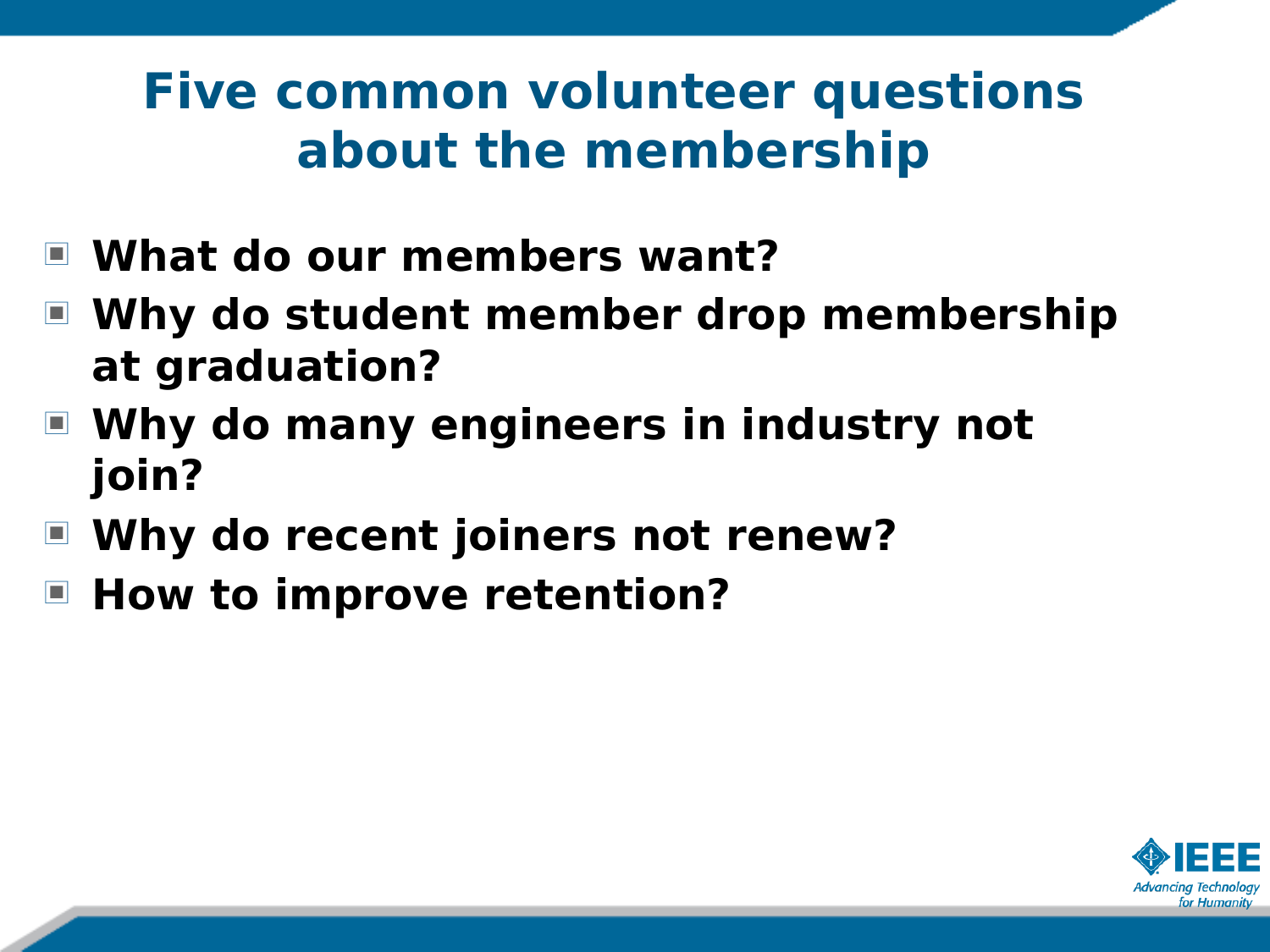

# Five common volunteer questions about the membership
What do our members want?
Why do student member drop membership at graduation?
Why do many engineers in industry not join?
Why do recent joiners not renew?
How to improve retention?